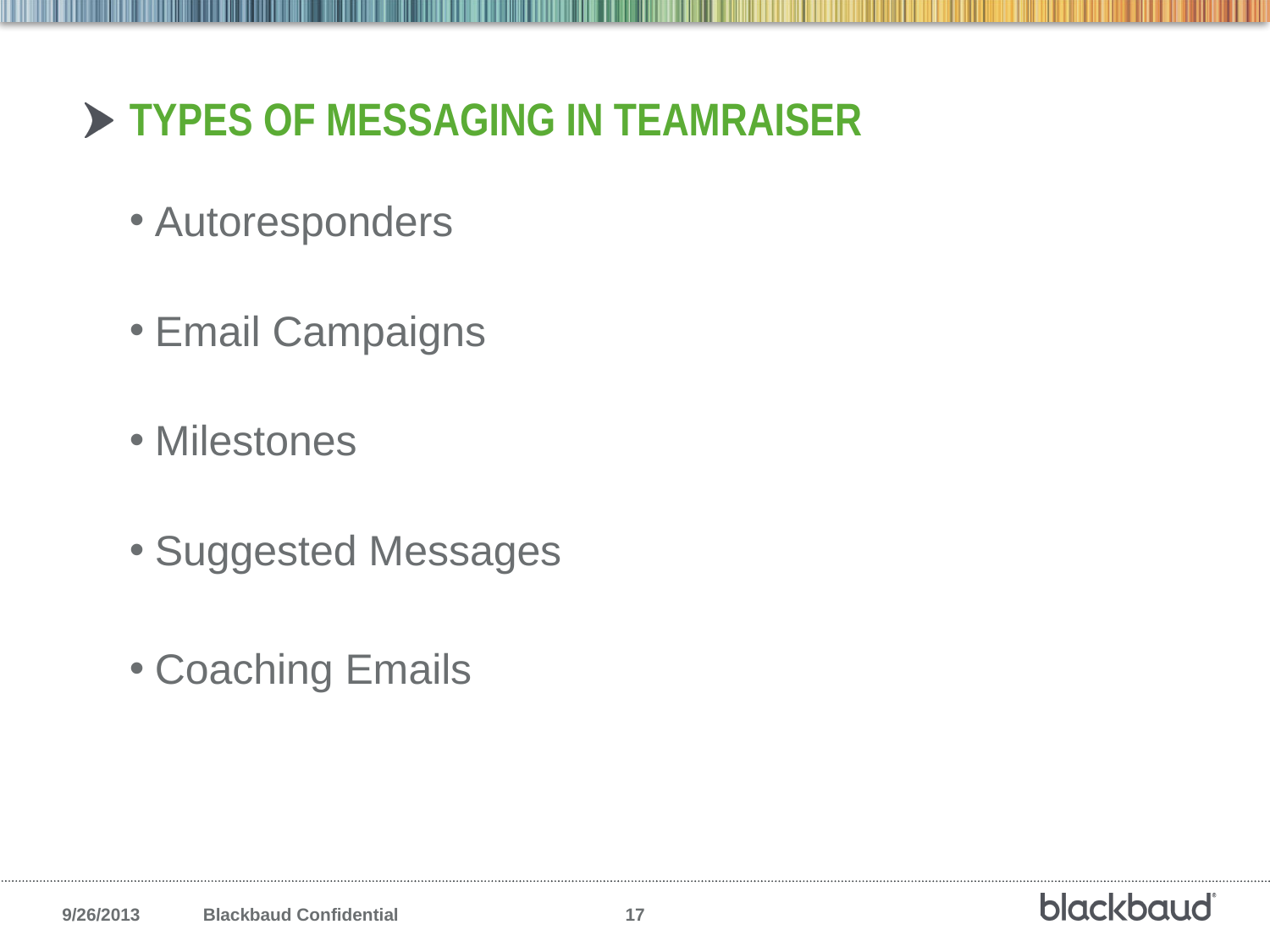

# Types of Messaging in TeamRaiser
Autoresponders
Email Campaigns
Milestones
Suggested Messages

Coaching Emails